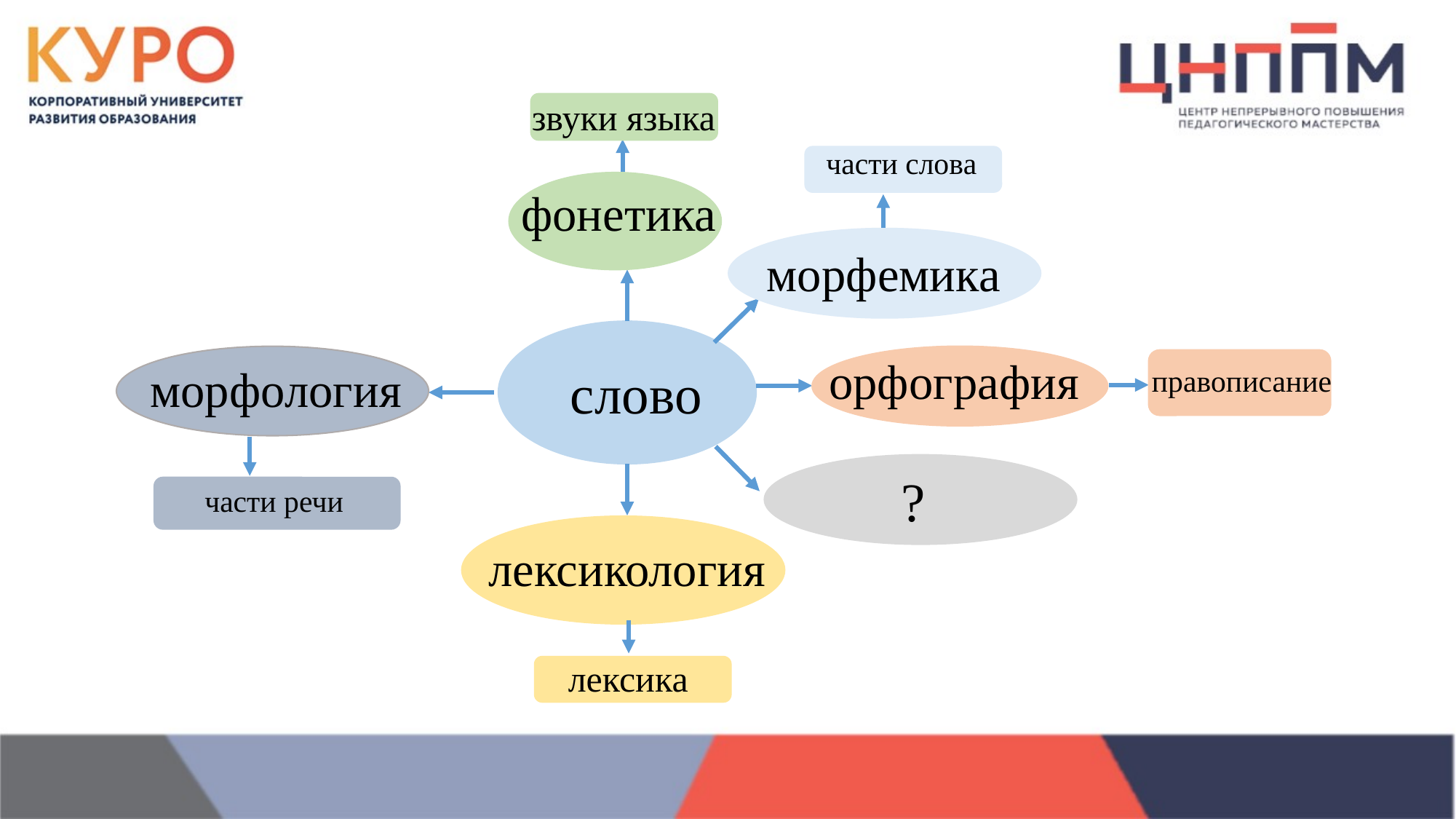

звуки языка

части слова

фонетика

морфемика

орфография

морфология

слово

правописание

?
части речи

лексикология
лексика